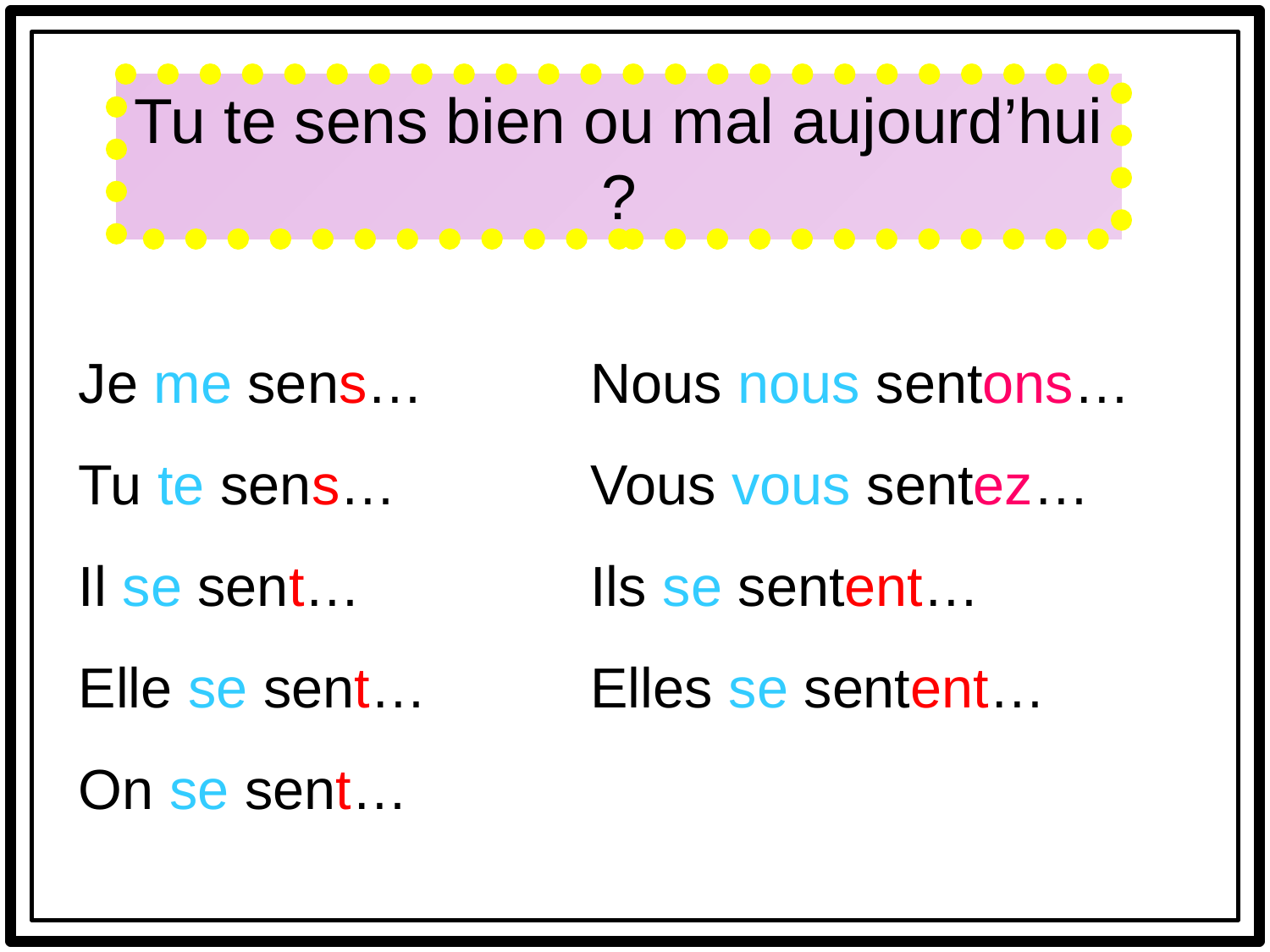

Tu te sens bien ou mal aujourd’hui ?
Je me sens…
Tu te sens…
Il se sent…
Elle se sent…
On se sent…
Nous nous sentons…
Vous vous sentez…
Ils se sentent…
Elles se sentent…